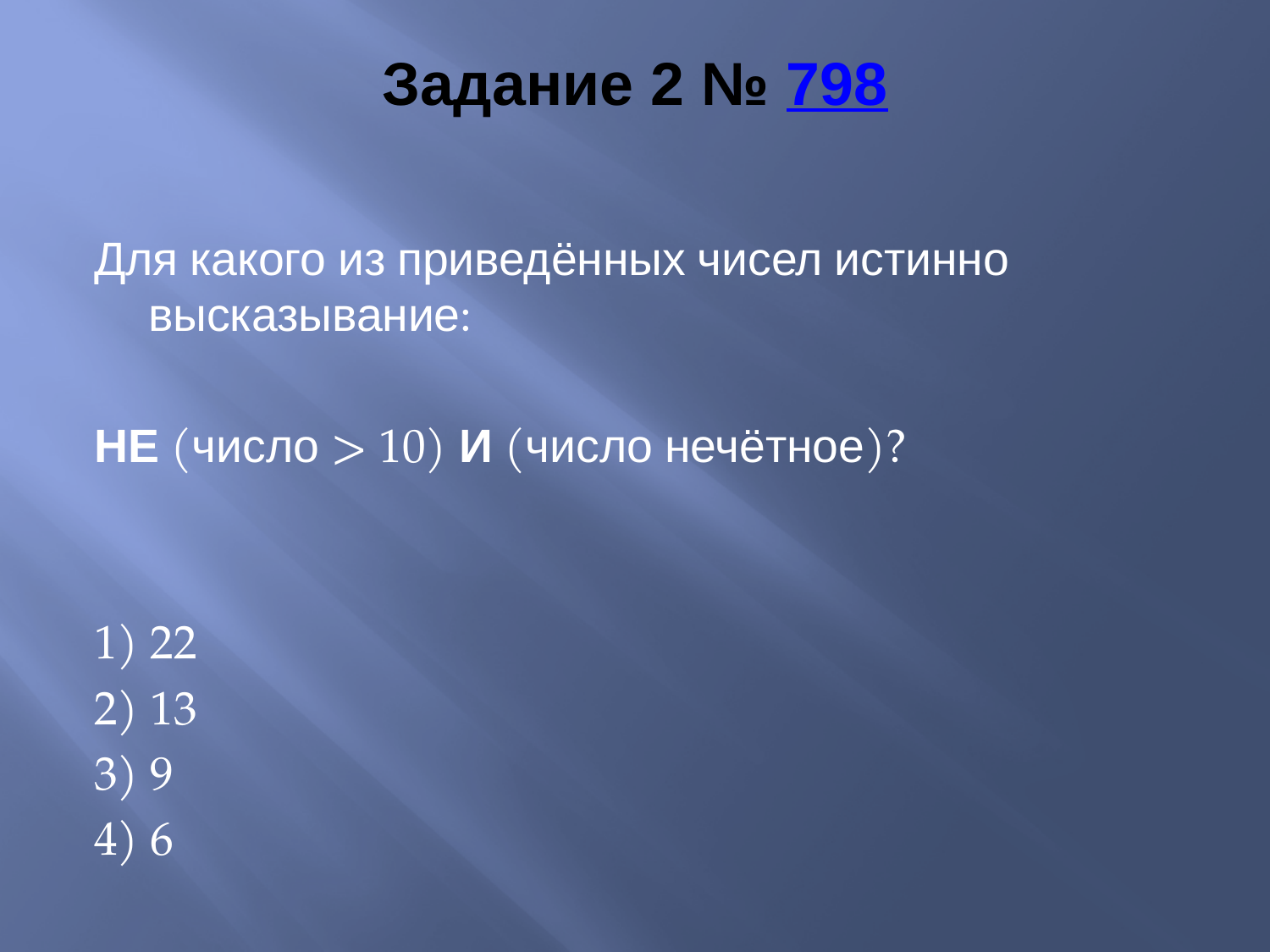

# Задание 2 № 798
Для какого из приведённых чисел истинно высказывание:

НЕ (число > 10) И (число нечётное)?

1) 22
2) 13
3) 9
4) 6